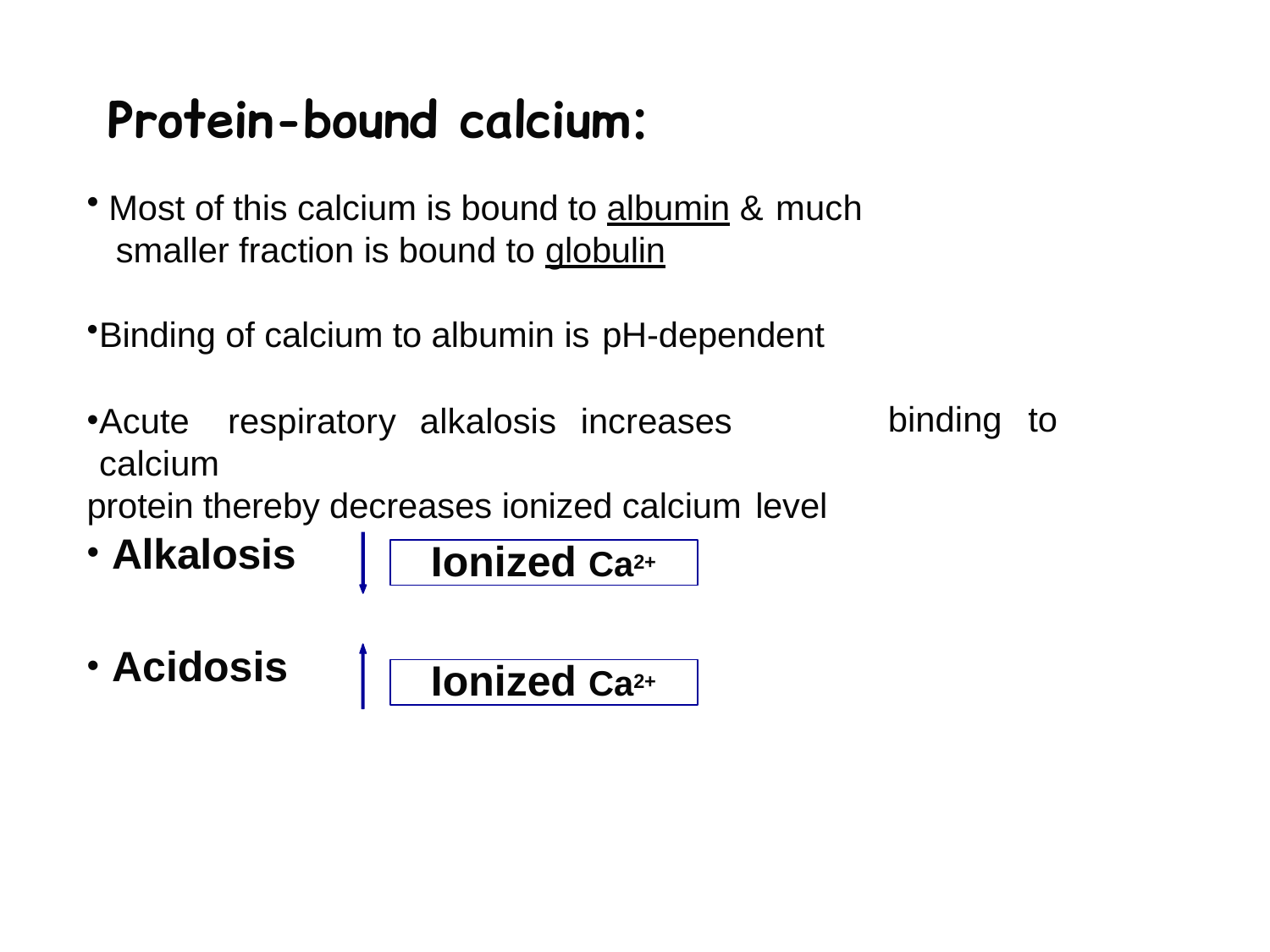

# Protein-bound calcium:
Most of this calcium is bound to albumin & much
smaller fraction is bound to globulin
Binding of calcium to albumin is pH-dependent

Acute	respiratory	alkalosis	increases	calcium
protein thereby decreases ionized calcium level
binding	to
Alkalosis

Ionized Ca2+

Acidosis

Ionized Ca2+